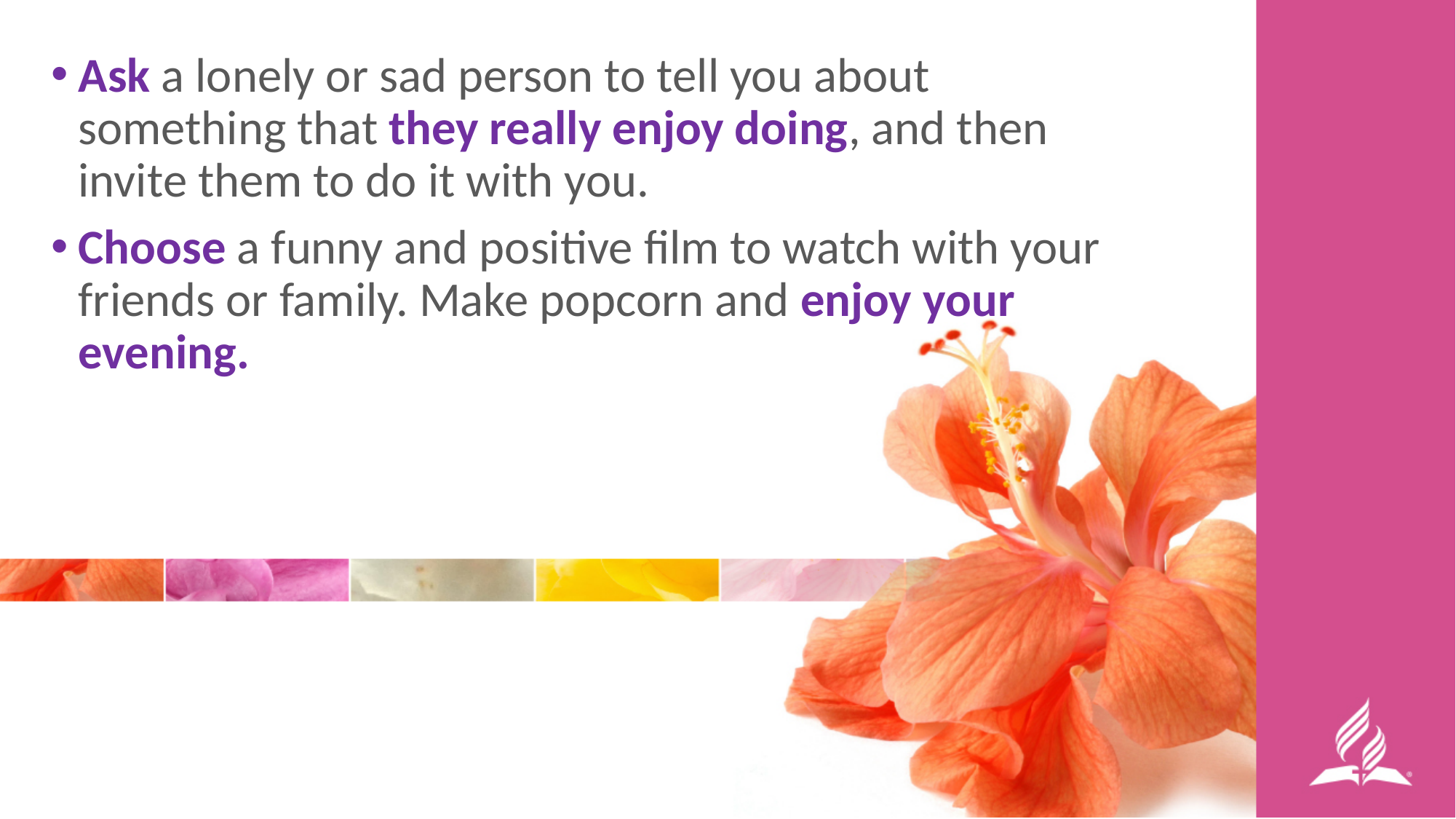

Ask a lonely or sad person to tell you about something that they really enjoy doing, and then invite them to do it with you.
Choose a funny and positive film to watch with your friends or family. Make popcorn and enjoy your evening.